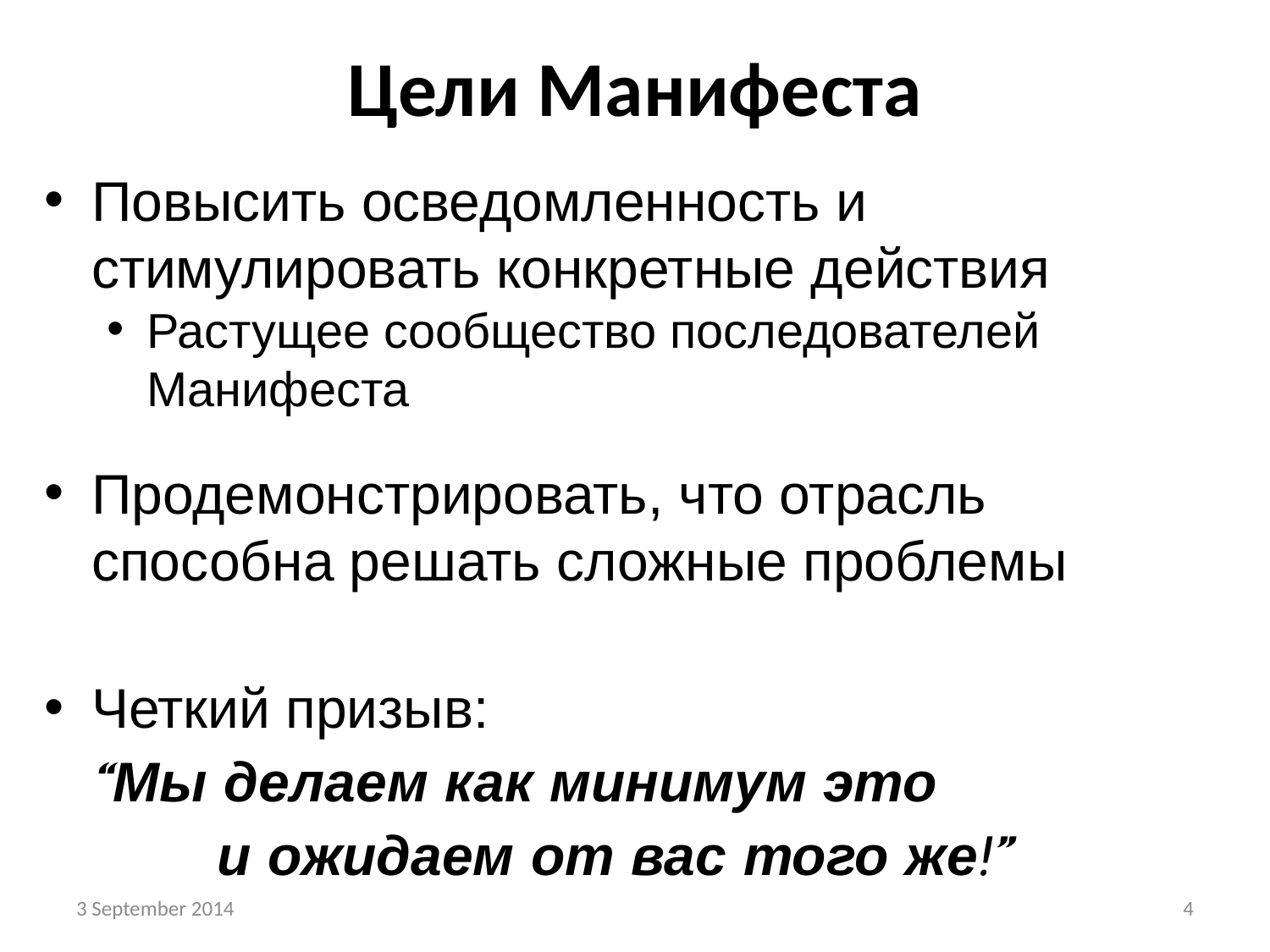

# Цели Манифеста
Повысить осведомленность и стимулировать конкретные действия
Растущее сообщество последователей Манифеста
Продемонстрировать, что отрасль способна решать сложные проблемы

Четкий призыв:
“Мы делаем как минимум это
				и ожидаем от вас того же!”
3 September 2014
4